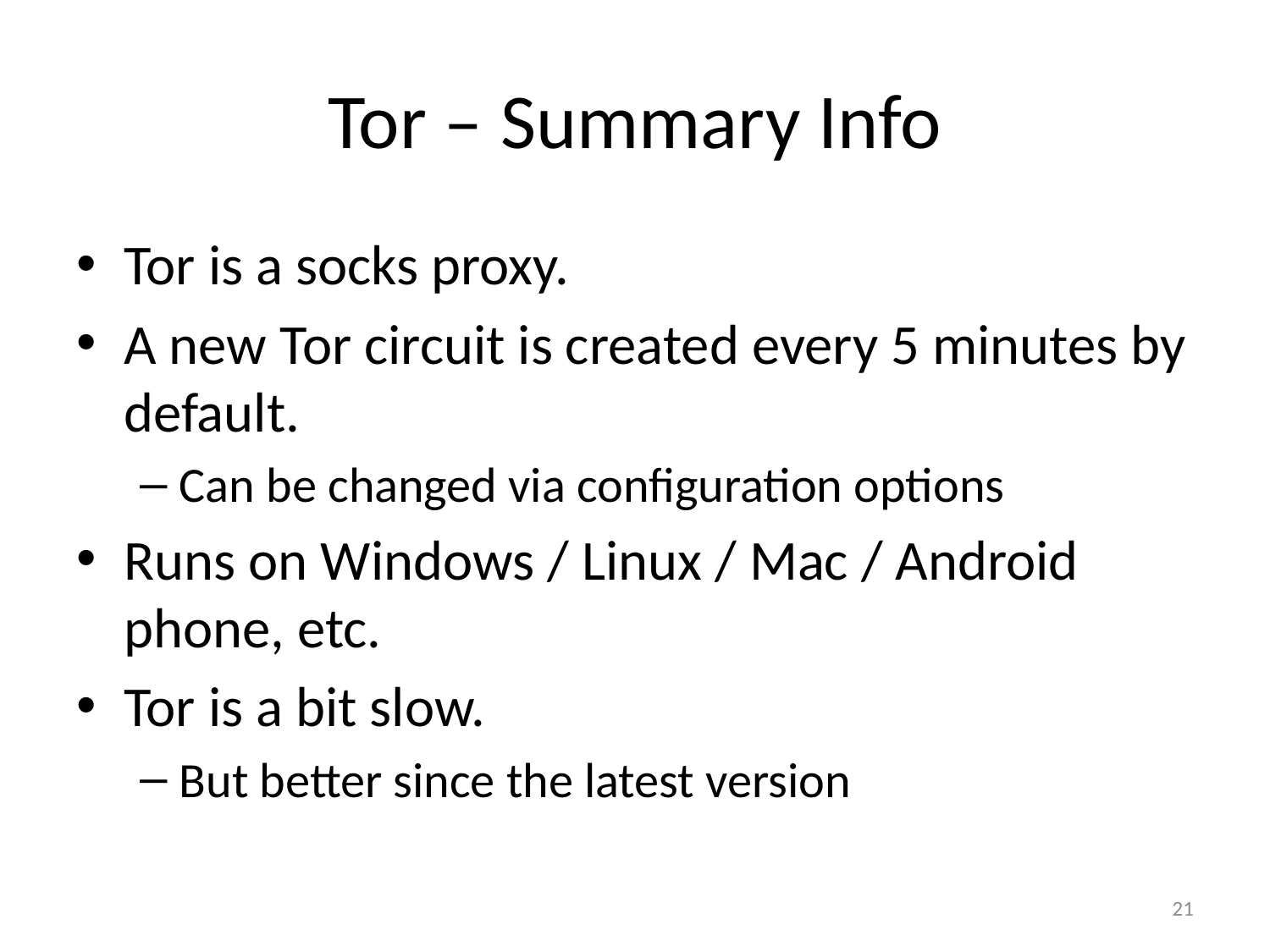

# Tor – Summary Info
Tor is a socks proxy.
A new Tor circuit is created every 5 minutes by default.
Can be changed via configuration options
Runs on Windows / Linux / Mac / Android phone, etc.
Tor is a bit slow.
But better since the latest version
21